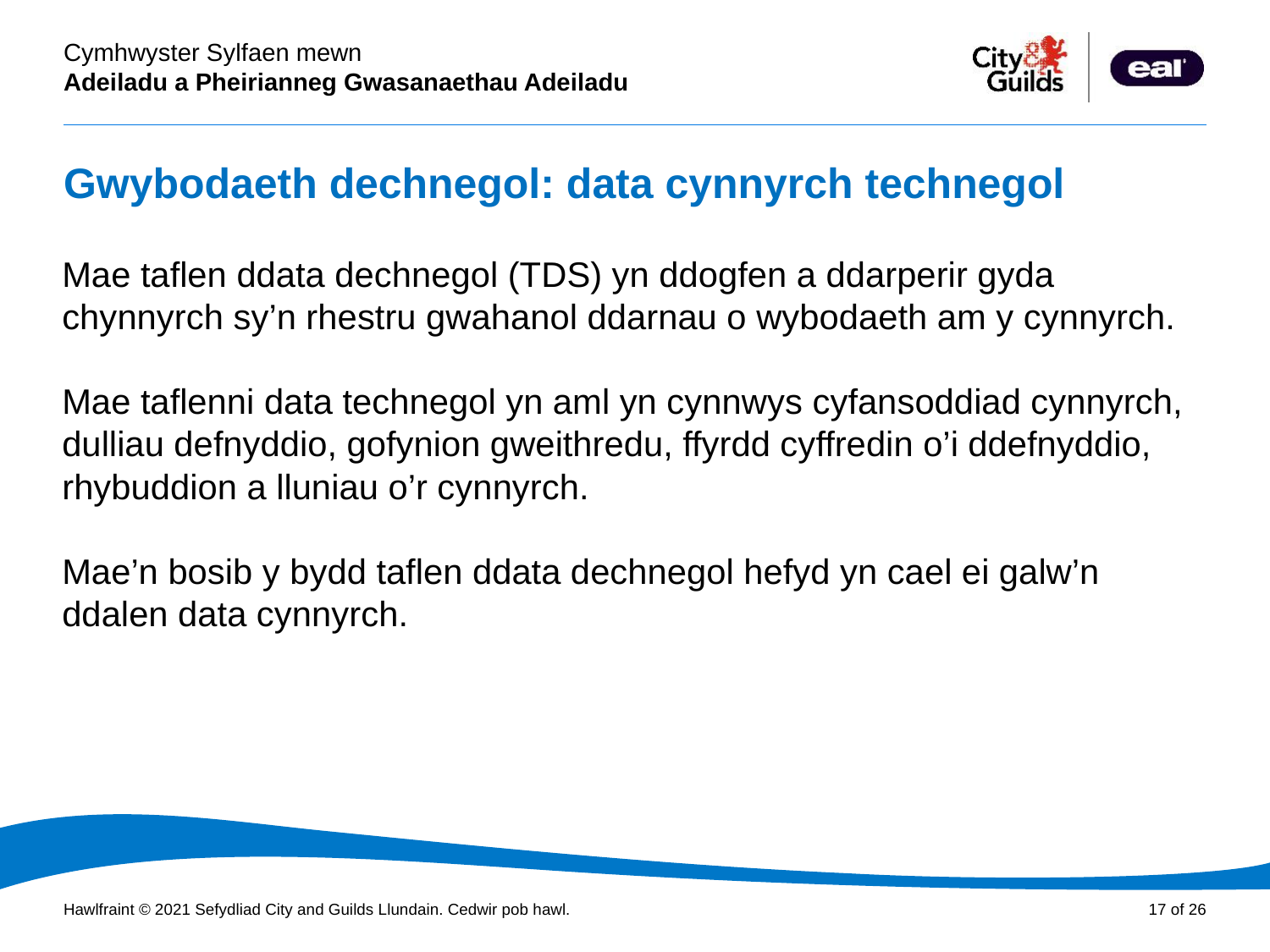

# Gwybodaeth dechnegol: data cynnyrch technegol

Cyflwyniad PowerPoint
Mae taflen ddata dechnegol (TDS) yn ddogfen a ddarperir gyda chynnyrch sy’n rhestru gwahanol ddarnau o wybodaeth am y cynnyrch.

Mae taflenni data technegol yn aml yn cynnwys cyfansoddiad cynnyrch, dulliau defnyddio, gofynion gweithredu, ffyrdd cyffredin o’i ddefnyddio, rhybuddion a lluniau o’r cynnyrch.

Mae’n bosib y bydd taflen ddata dechnegol hefyd yn cael ei galw’n ddalen data cynnyrch.